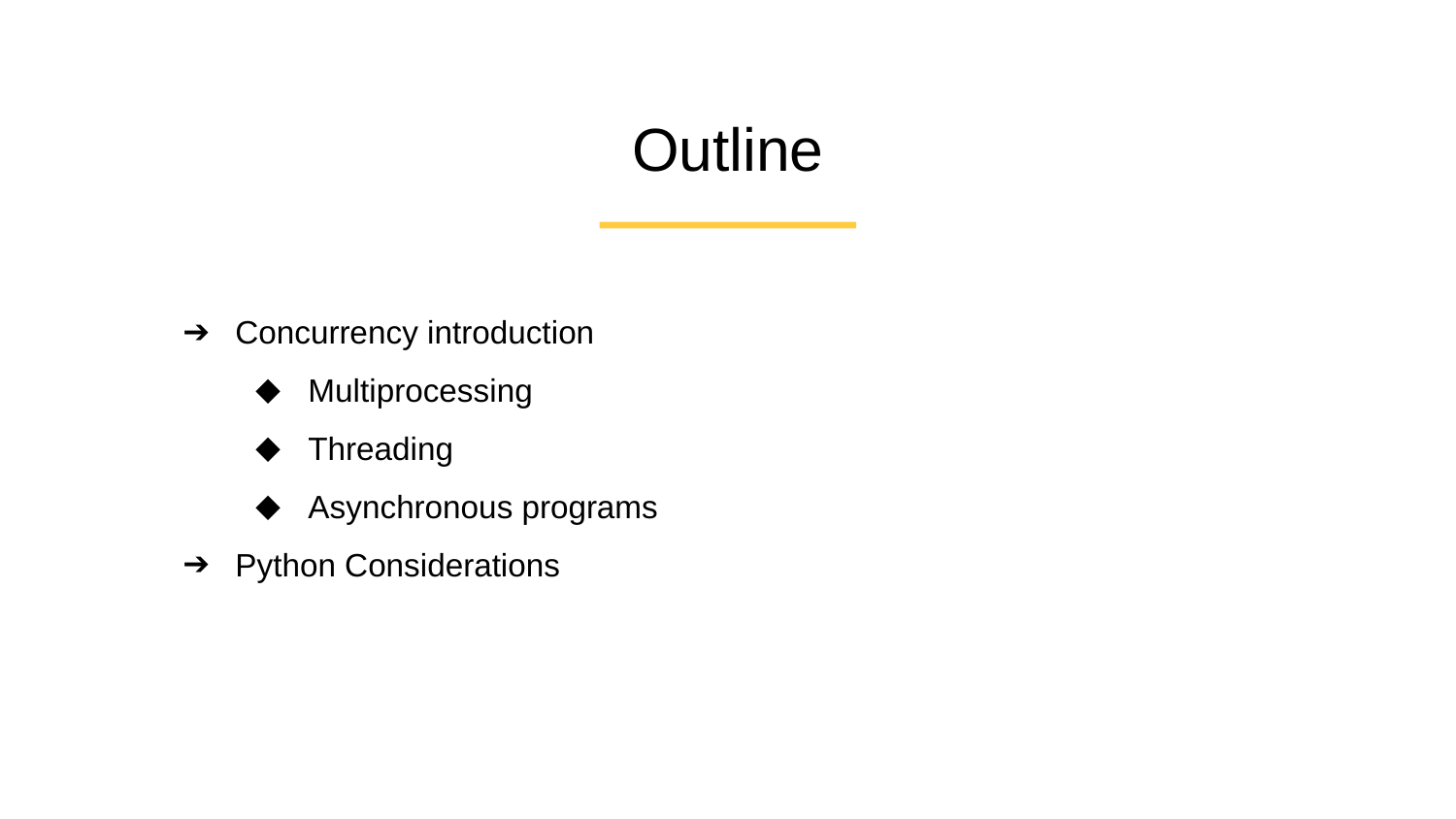

Outline

Concurrency introduction
Multiprocessing
Threading
Asynchronous programs
Python Considerations